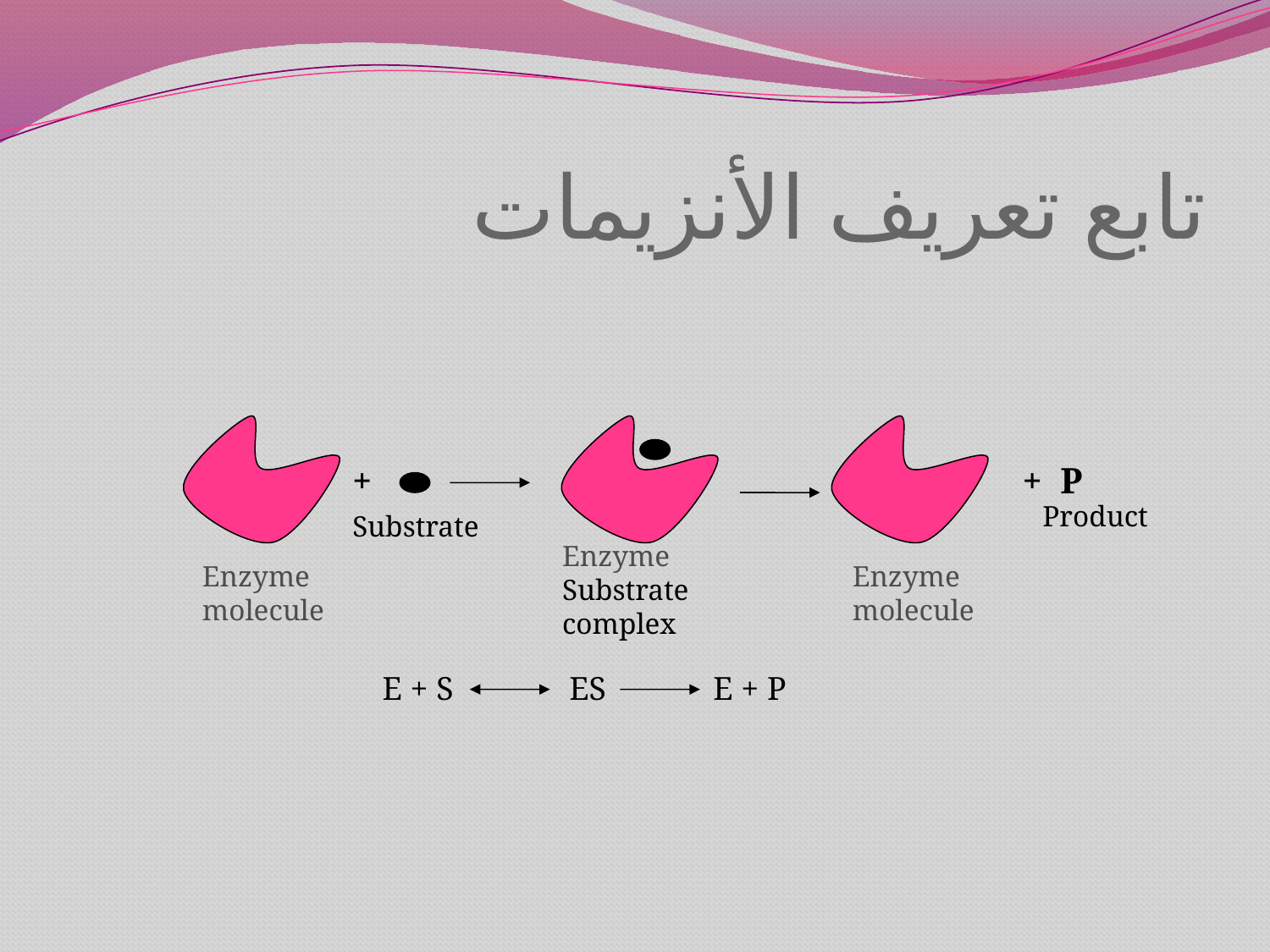

# تابع تعريف الأنزيمات

+
+  P

Product
Substrate
Enzyme Substrate complex
Enzyme molecule
Enzyme molecule
E + S              ES             E + P